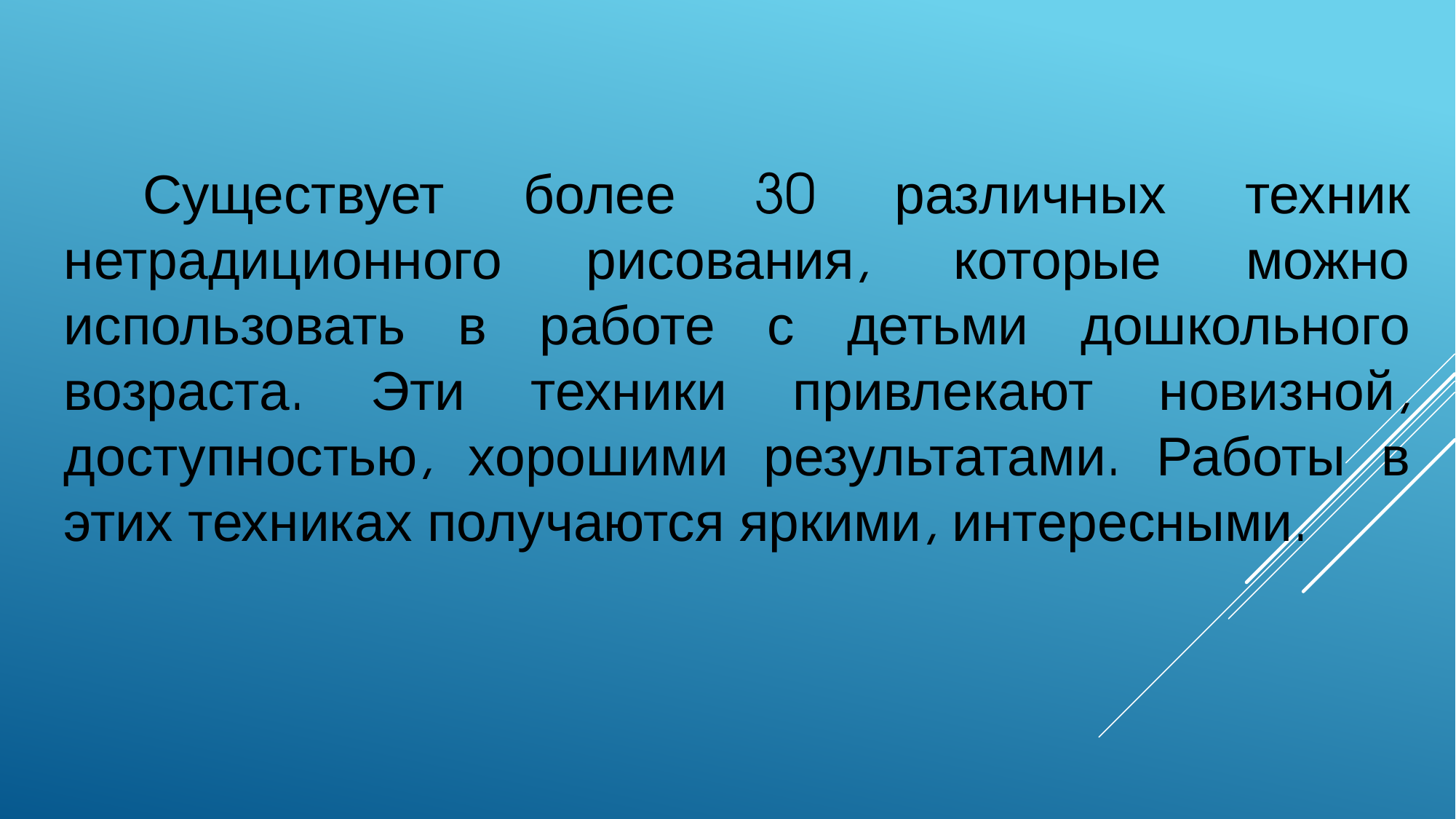

# Существует более 30 различных техник нетрадиционного рисования, которые можно использовать в работе с детьми дошкольного возраста. Эти техники привлекают новизной, доступностью, хорошими результатами. Работы в этих техниках получаются яркими, интересными.